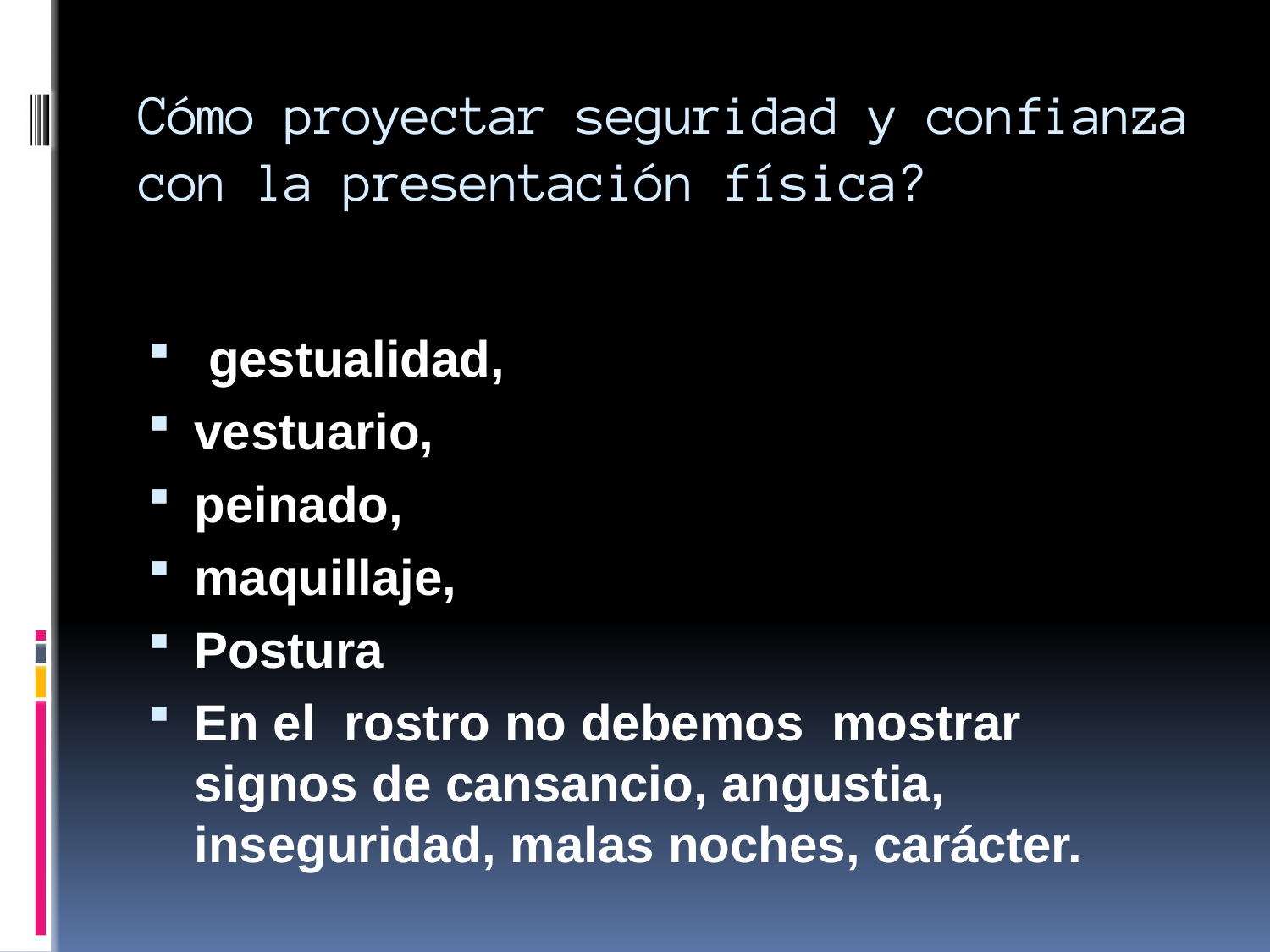

# Cómo proyectar seguridad y confianza con la presentación física?

 gestualidad,
vestuario,
peinado,
maquillaje,
Postura
En el  rostro no debemos  mostrar signos de cansancio, angustia, inseguridad, malas noches, carácter.